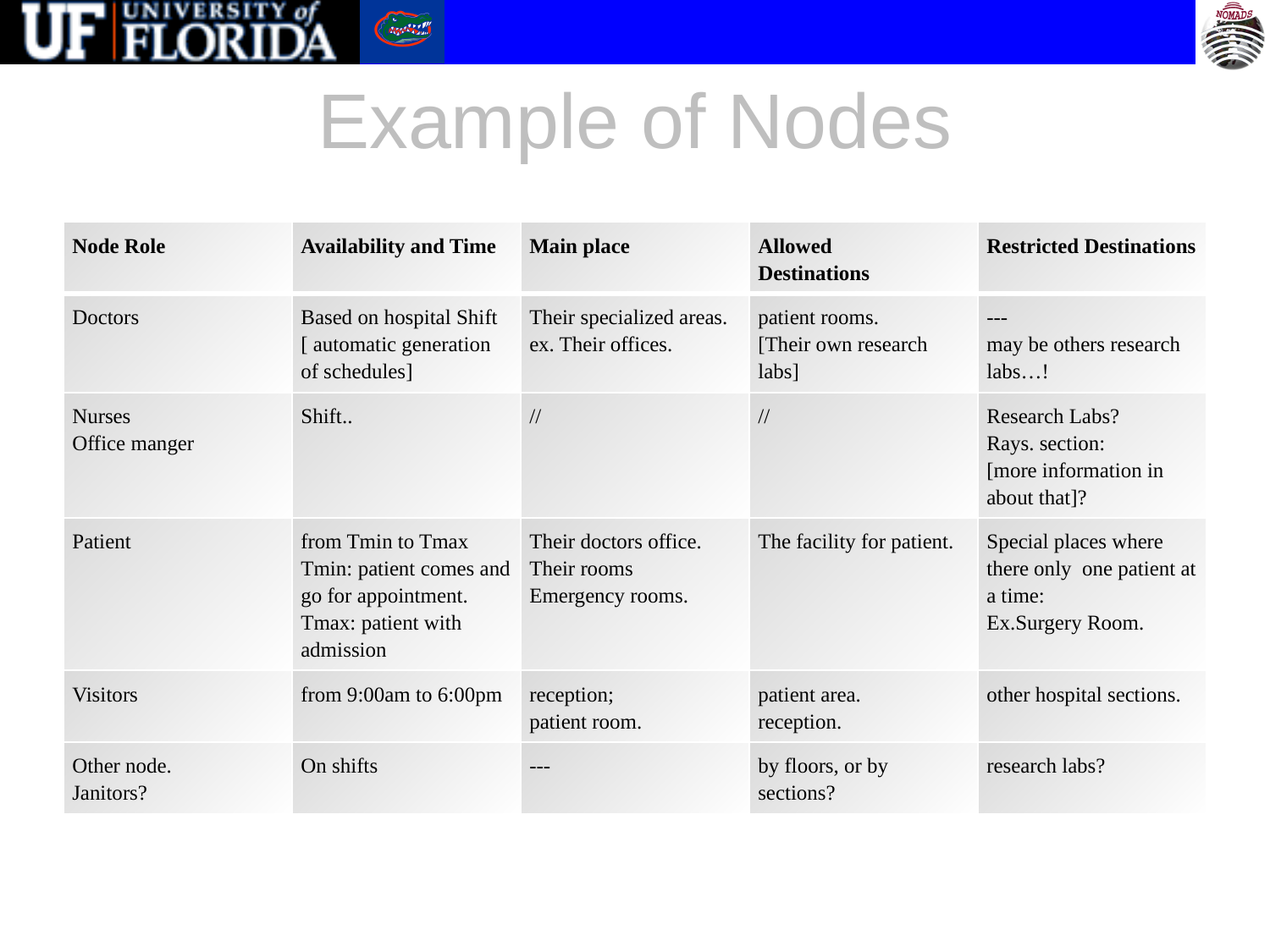

# Example of Nodes
| Node Role | Availability and Time | Main place | Allowed Destinations | Restricted Destinations |
| --- | --- | --- | --- | --- |
| Doctors | Based on hospital Shift [ automatic generation of schedules] | Their specialized areas. ex. Their offices. | patient rooms. [Their own research labs] | --- may be others research labs…! |
| Nurses Office manger | Shift.. | // | // | Research Labs? Rays. section: [more information in about that]? |
| Patient | from Tmin to Tmax Tmin: patient comes and go for appointment. Tmax: patient with admission | Their doctors office. Their rooms Emergency rooms. | The facility for patient. | Special places where there only one patient at a time: Ex.Surgery Room. |
| Visitors | from 9:00am to 6:00pm | reception; patient room. | patient area. reception. | other hospital sections. |
| Other node. Janitors? | On shifts | --- | by floors, or by sections? | research labs? |